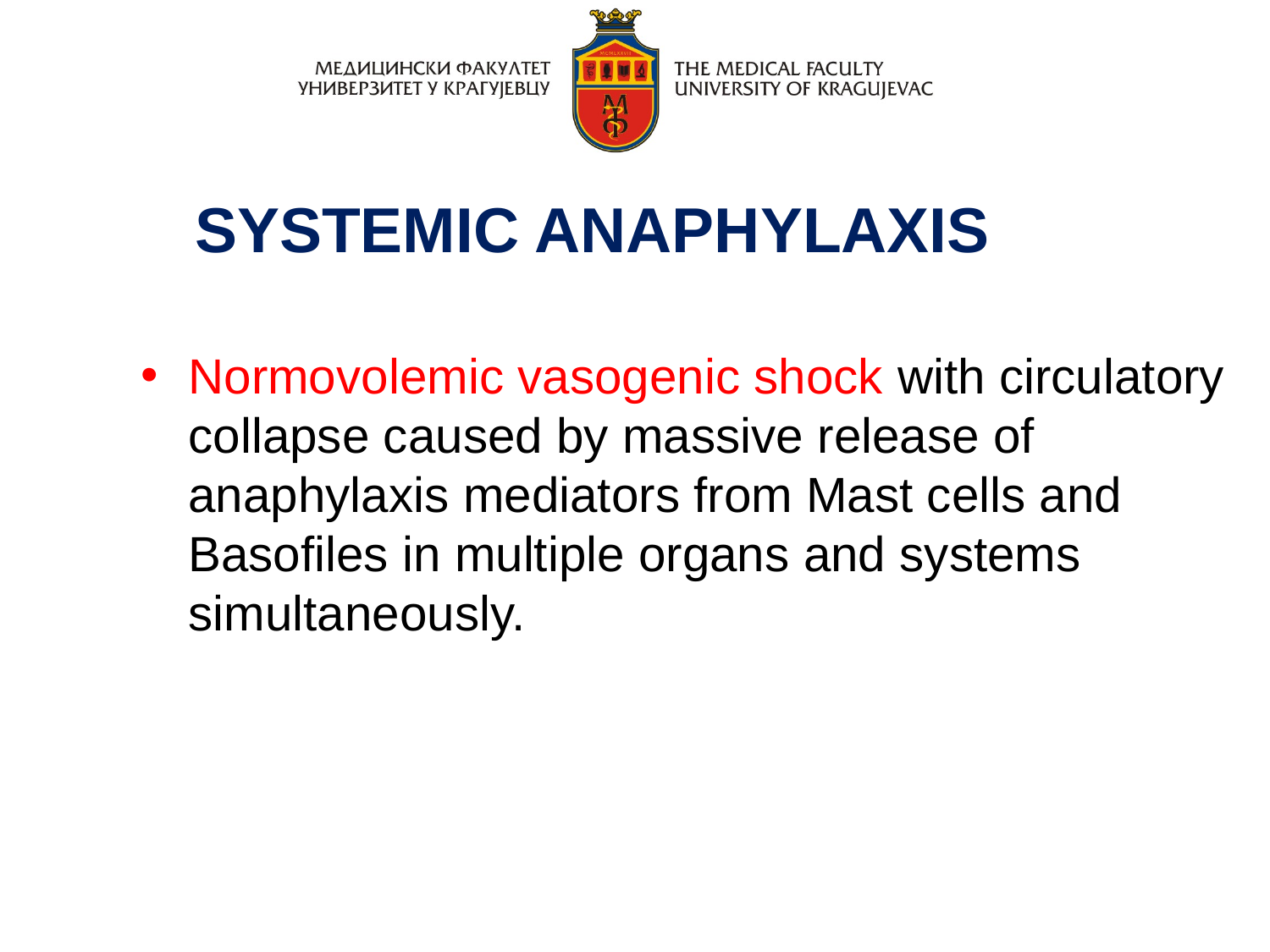

SYSTEMIC ANAPHYLAXIS
Normovolemic vasogenic shock with circulatory collapse caused by massive release of anaphylaxis mediators from Mast cells and Basofiles in multiple organs and systems simultaneously.